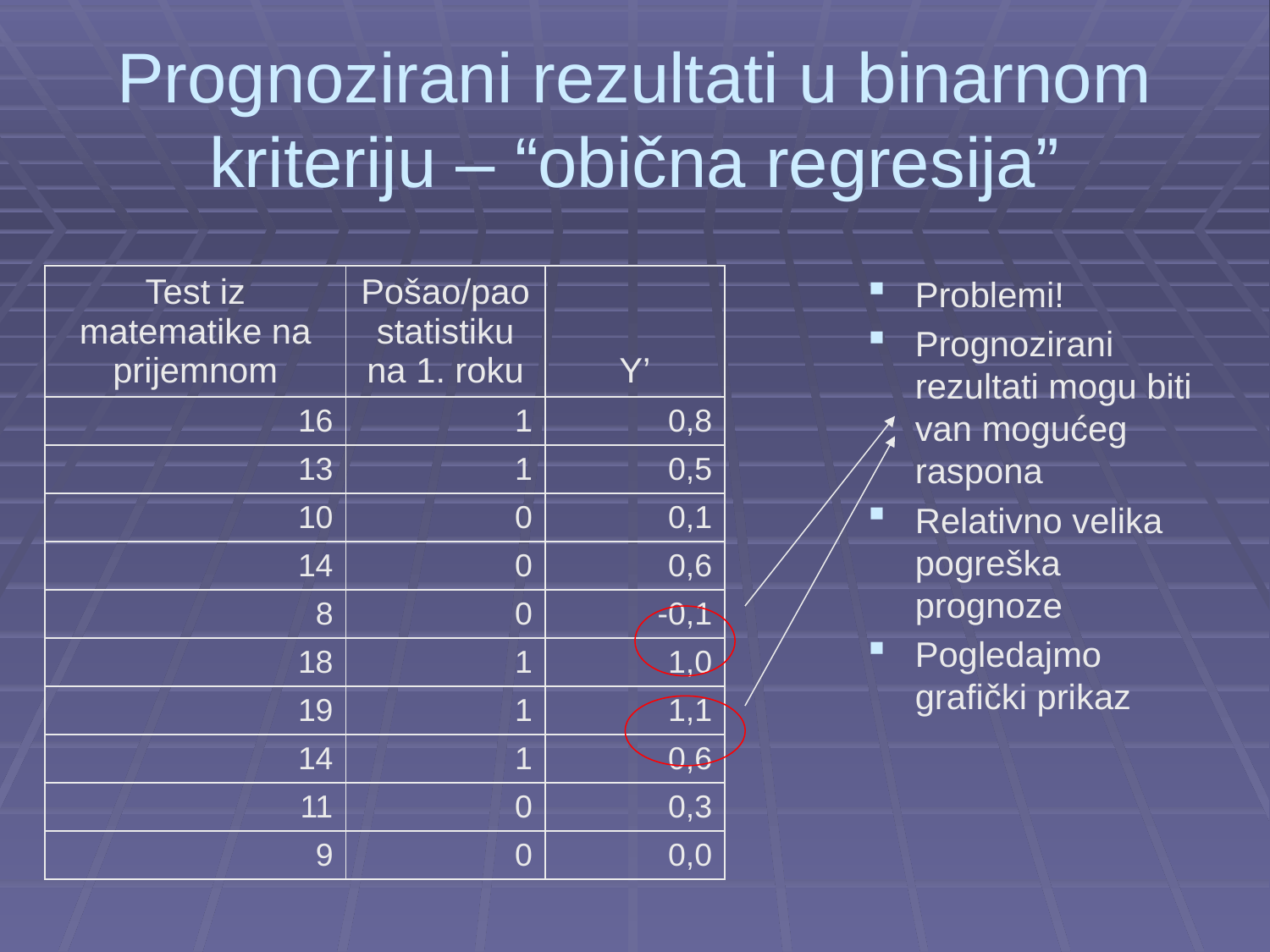

# Prognozirani rezultati u binarnom kriteriju – “obična regresija”
| Test iz matematike na prijemnom | Pošao/pao statistiku na 1. roku | Y’ |
| --- | --- | --- |
| 16 | 1 | 0,8 |
| 13 | 1 | 0,5 |
| 10 | 0 | 0,1 |
| 14 | 0 | 0,6 |
| 8 | 0 | -0,1 |
| 18 | 1 | 1,0 |
| 19 | 1 | 1,1 |
| 14 | 1 | 0,6 |
| 11 | 0 | 0,3 |
| 9 | 0 | 0,0 |
Problemi!
Prognozirani rezultati mogu biti van mogućeg raspona
Relativno velika pogreška prognoze
Pogledajmo grafički prikaz